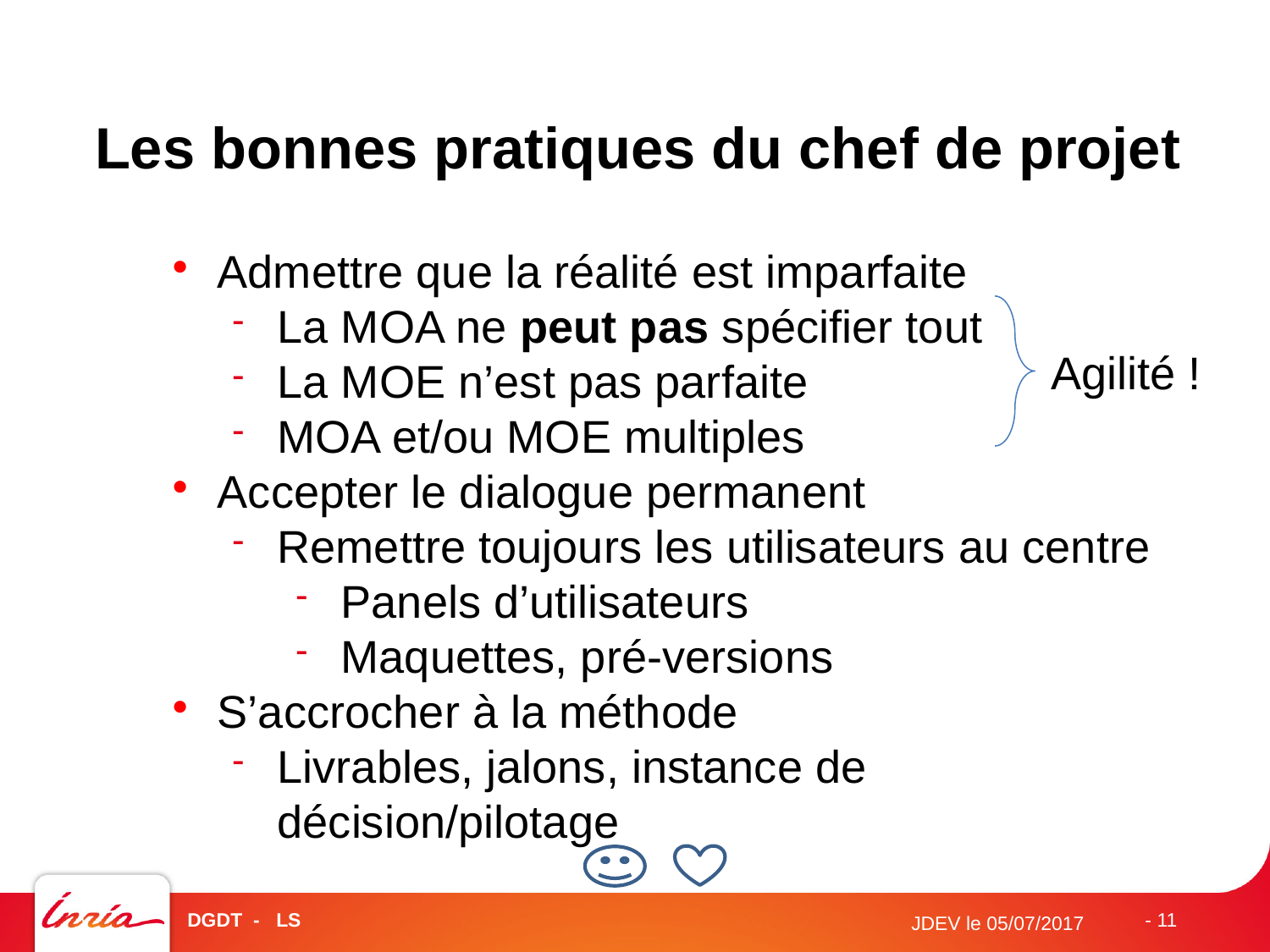

Les bonnes pratiques du chef de projet
Admettre que la réalité est imparfaite
La MOA ne peut pas spécifier tout
La MOE n’est pas parfaite
MOA et/ou MOE multiples
Accepter le dialogue permanent
Remettre toujours les utilisateurs au centre
Panels d’utilisateurs
Maquettes, pré-versions
S’accrocher à la méthode
Livrables, jalons, instance de décision/pilotage

Agilité !

DGDT  -   LS
- 11
JDEV le 05/07/2017